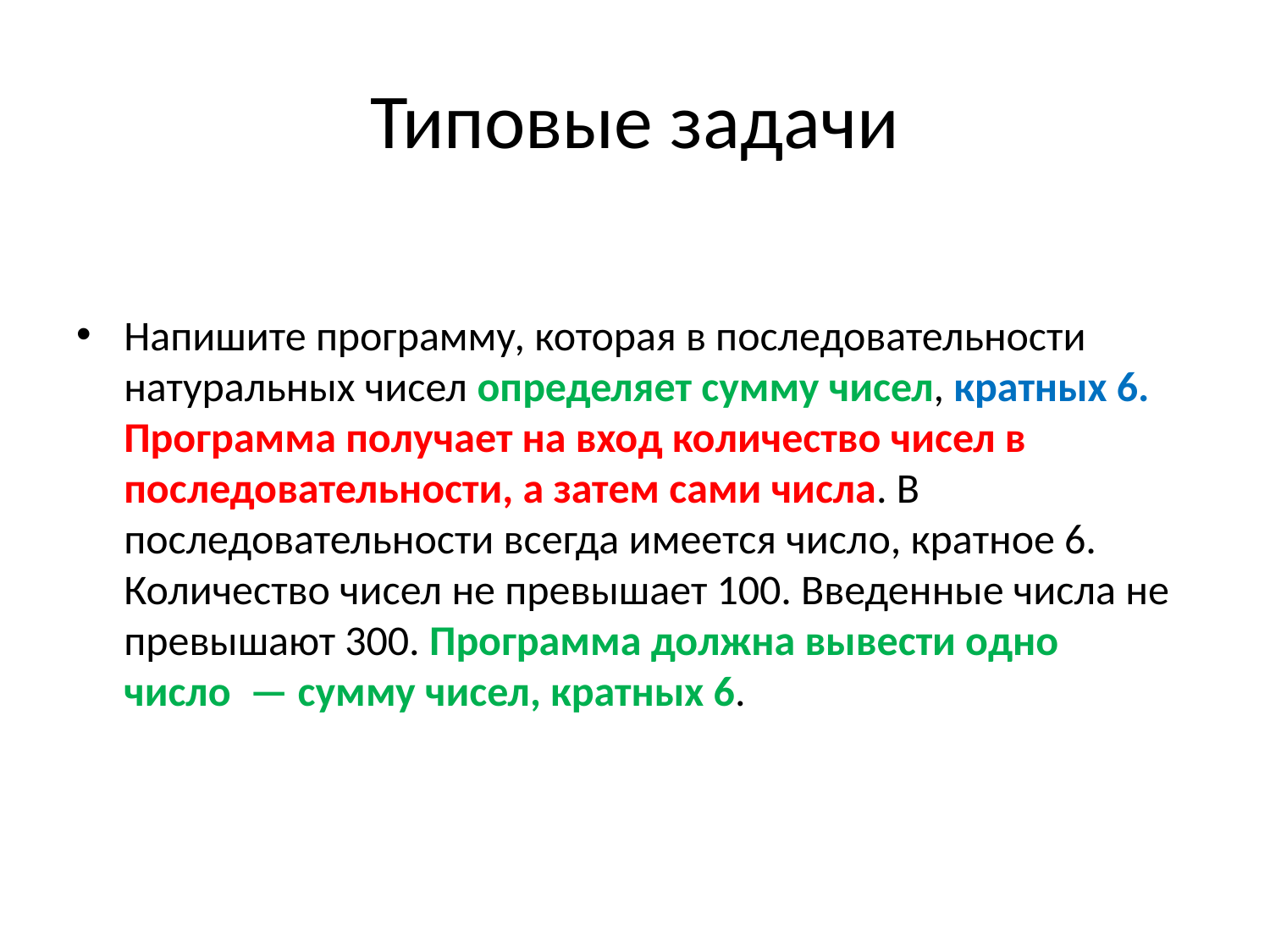

# Типовые задачи
Напишите программу, которая в последовательности натуральных чисел определяет сумму чисел, кратных 6. Программа получает на вход количество чисел в последовательности, а затем сами числа. В последовательности всегда имеется число, кратное 6. Количество чисел не превышает 100. Введенные числа не превышают 300. Программа должна вывести одно число  — сумму чисел, кратных 6.